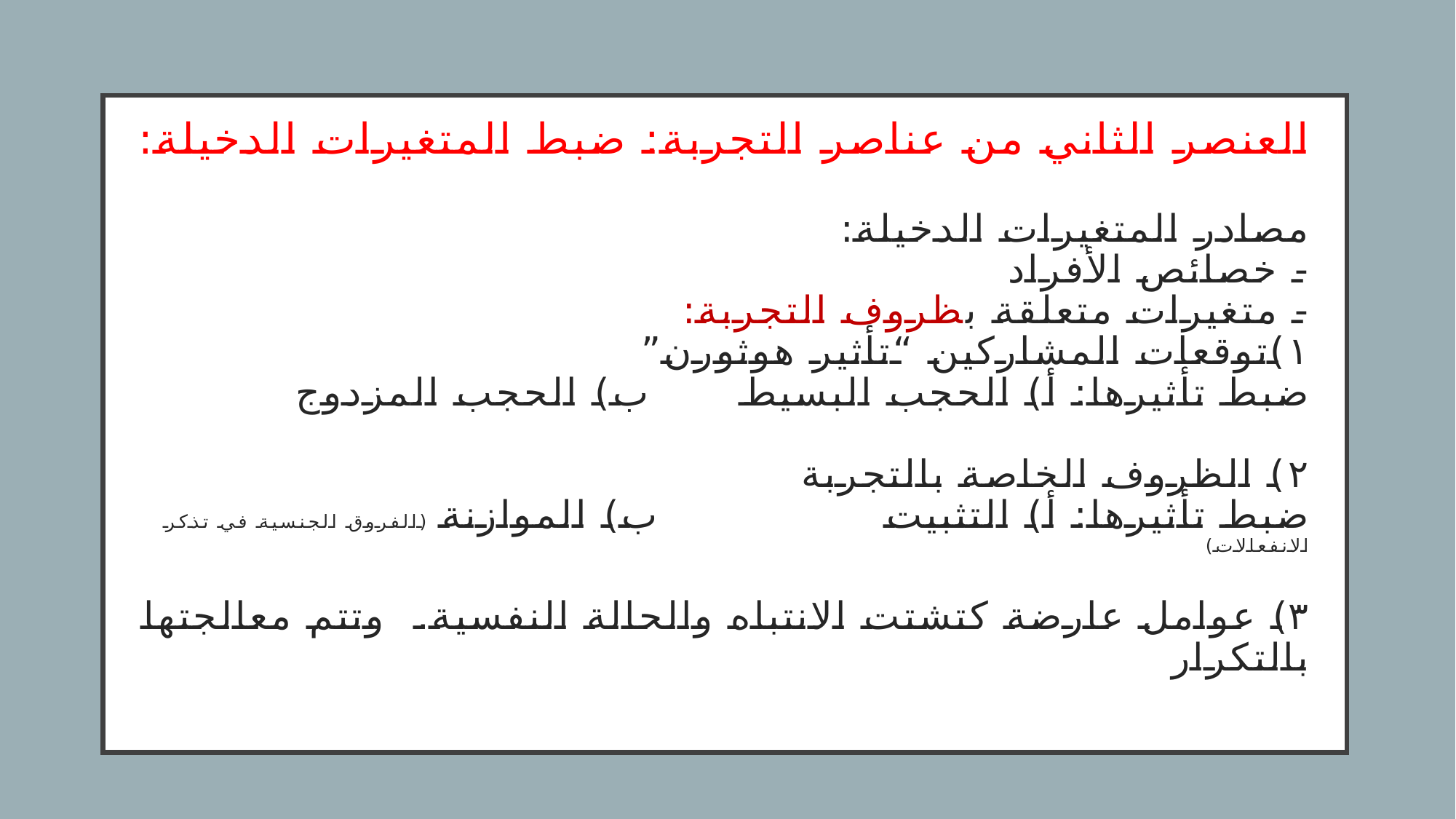

# العنصر الثاني من عناصر التجربة: ضبط المتغيرات الدخيلة: مصادر المتغيرات الدخيلة: - خصائص الأفراد - متغيرات متعلقة بظروف التجربة: ١)توقعات المشاركين “تأثير هوثورن” ضبط تأثيرها: أ) الحجب البسيط      ب) الحجب المزدوج ٢) الظروف الخاصة بالتجربة ضبط تأثيرها: أ) التثبيت               ب) الموازنة (الفروق الجنسية في تذكر الانفعالات) ٣) عوامل عارضة كتشتت الانتباه والحالة النفسية.  وتتم معالجتها بالتكرار